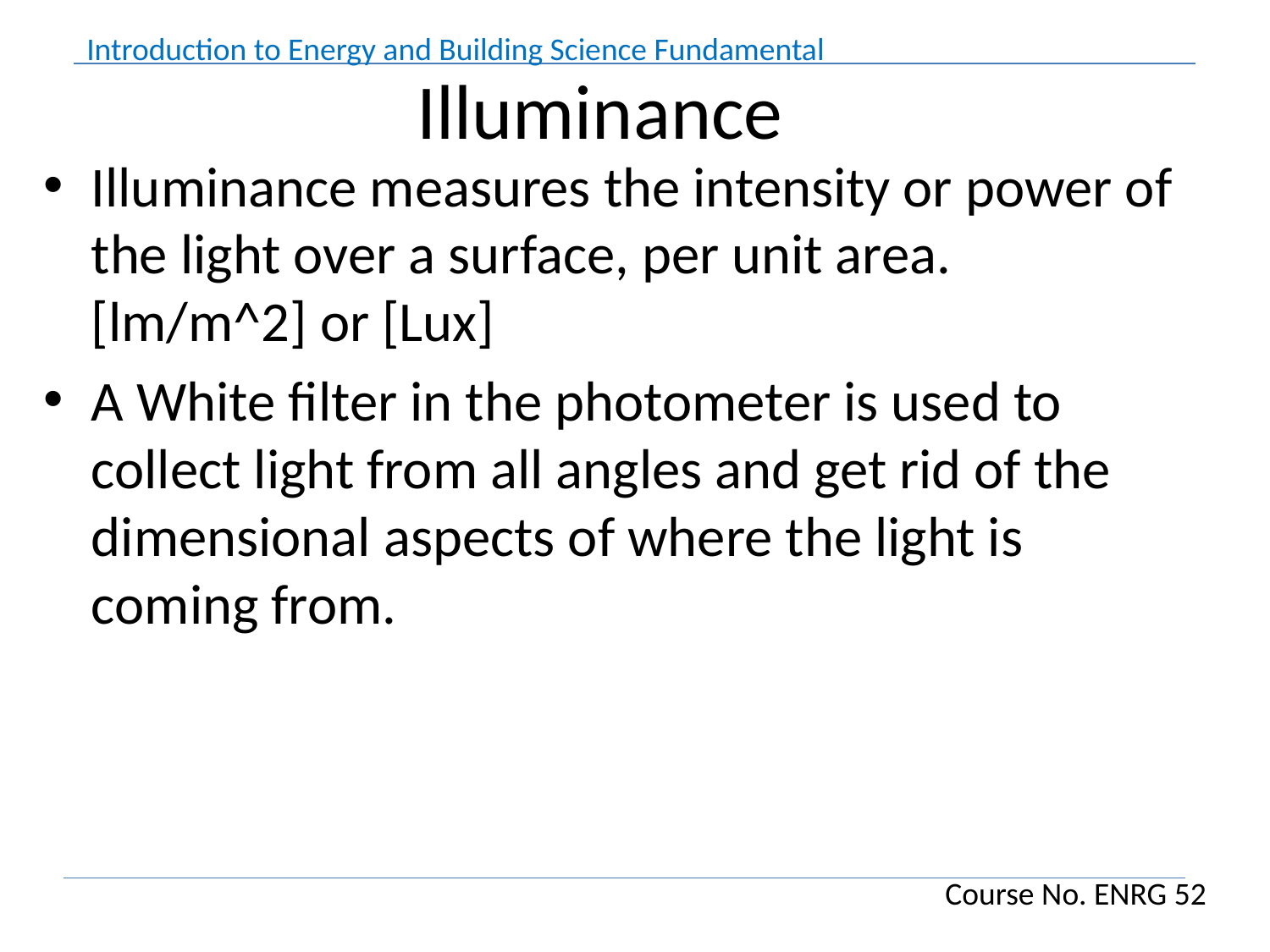

# Illuminance
Illuminance measures the intensity or power of the light over a surface, per unit area. [lm/m^2] or [Lux]
A White filter in the photometer is used to collect light from all angles and get rid of the dimensional aspects of where the light is coming from.